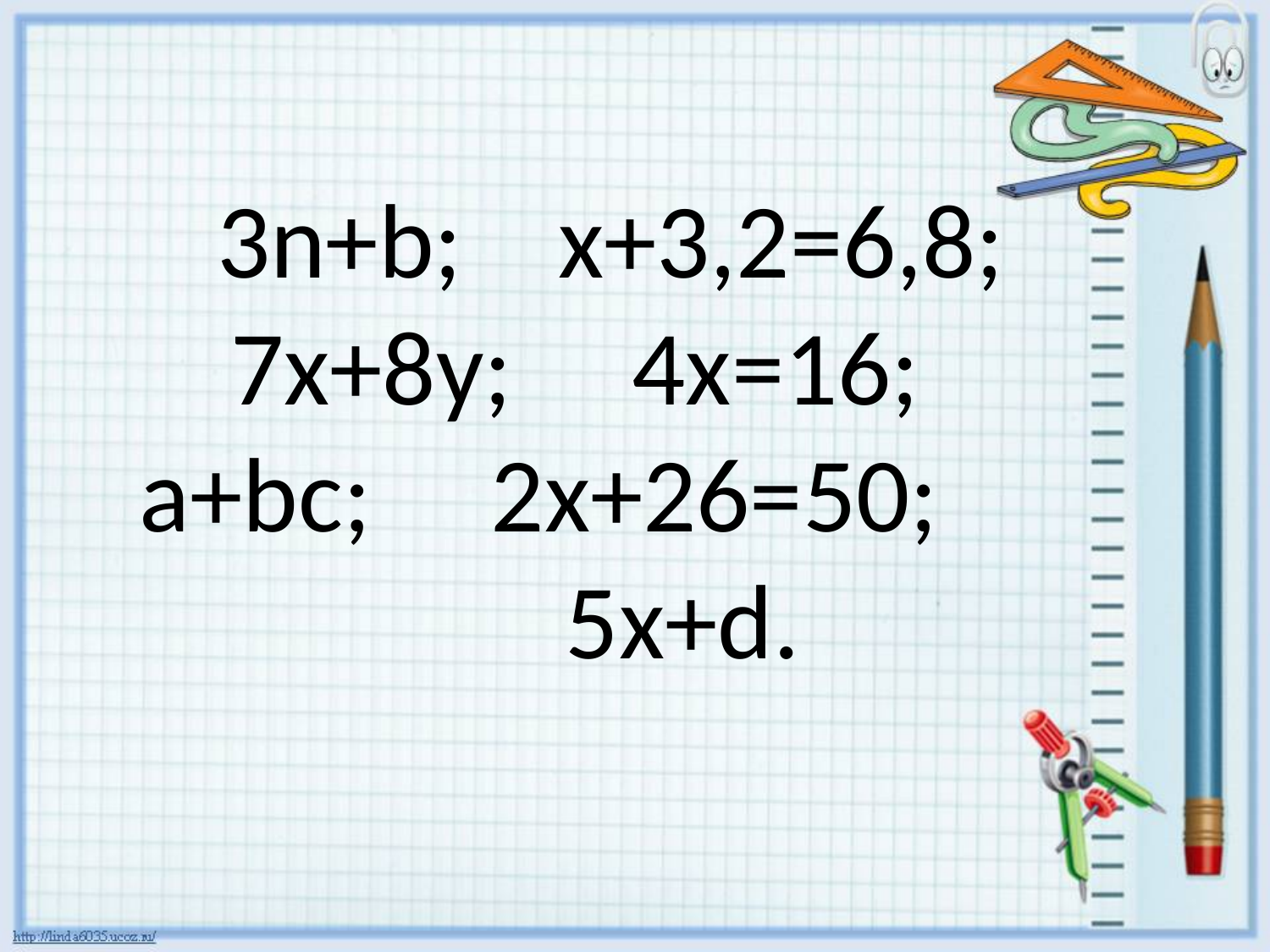

# 3n+b;    x+3,2=6,8;   7x+8y;     4x=16; a+bc;     2x+26=50;              5x+d.